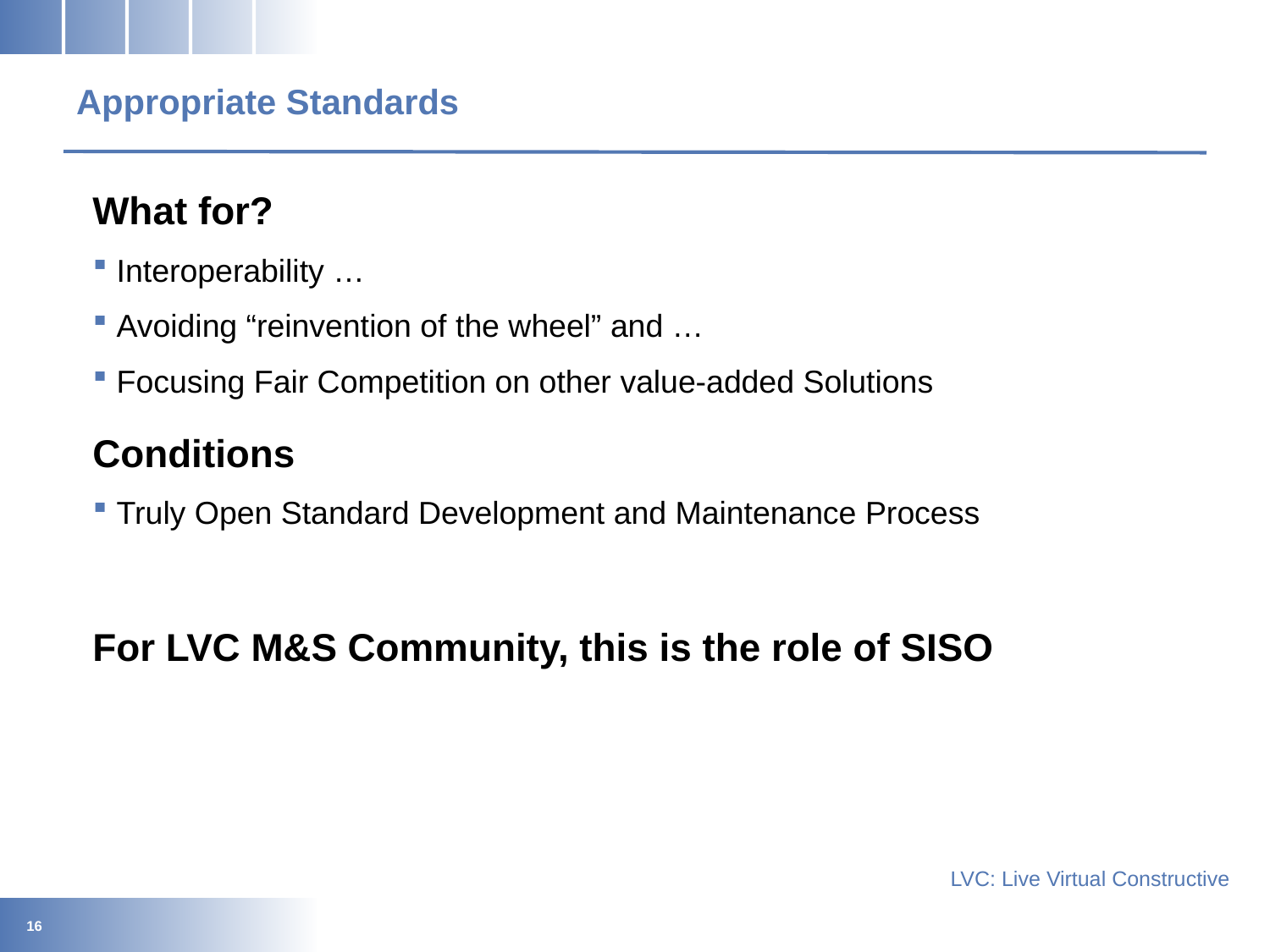

16
# Appropriate Standards
What for?
Interoperability …
Avoiding “reinvention of the wheel” and …
Focusing Fair Competition on other value-added Solutions
Conditions
Truly Open Standard Development and Maintenance Process

For LVC M&S Community, this is the role of SISO

LVC: Live Virtual Constructive